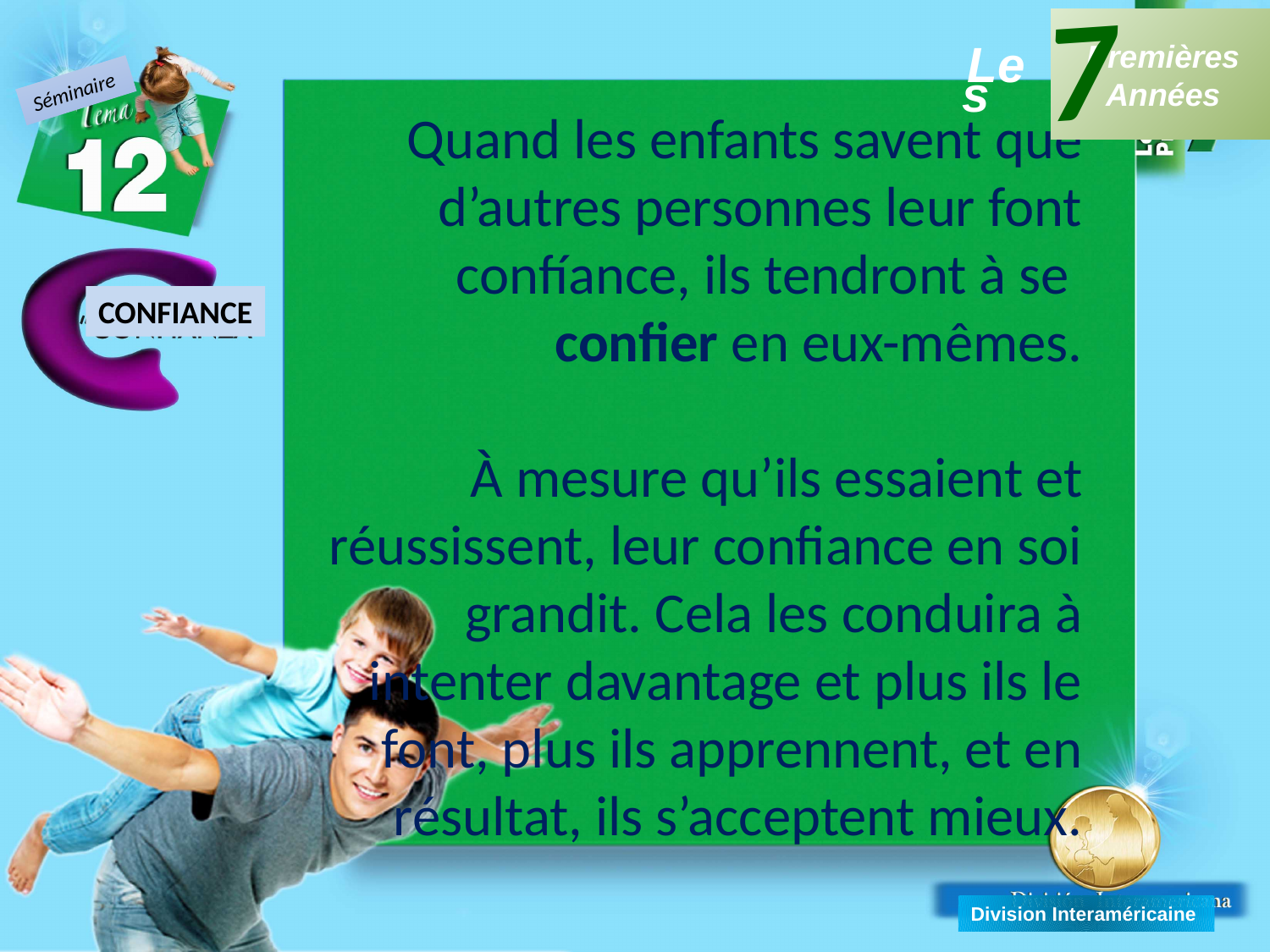

7
Premières
Années
Les
Séminaire
Quand les enfants savent que d’autres personnes leur font confíance, ils tendront à se  confier en eux-mêmes.

À mesure qu’ils essaient et réussissent, leur confiance en soi grandit. Cela les conduira à intenter davantage et plus ils le font, plus ils apprennent, et en résultat, ils s’acceptent mieux.
CONFIANCE
Division Interaméricaine